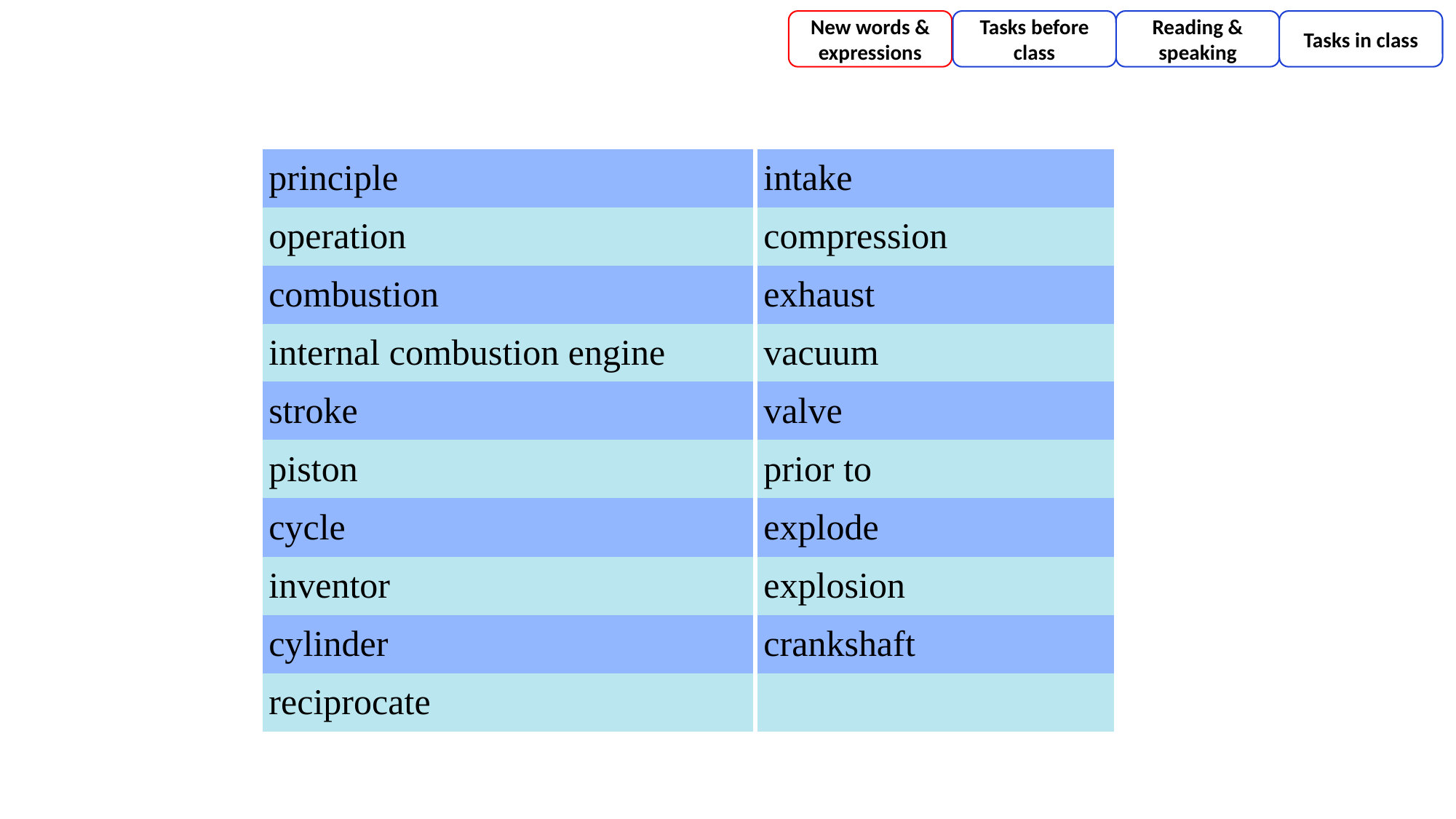

New words & expressions
Tasks before class
Reading & speaking
Tasks in class
| principle | intake |
| --- | --- |
| operation | compression |
| combustion | exhaust |
| internal combustion engine | vacuum |
| stroke | valve |
| piston | prior to |
| cycle | explode |
| inventor | explosion |
| cylinder | crankshaft |
| reciprocate |  |